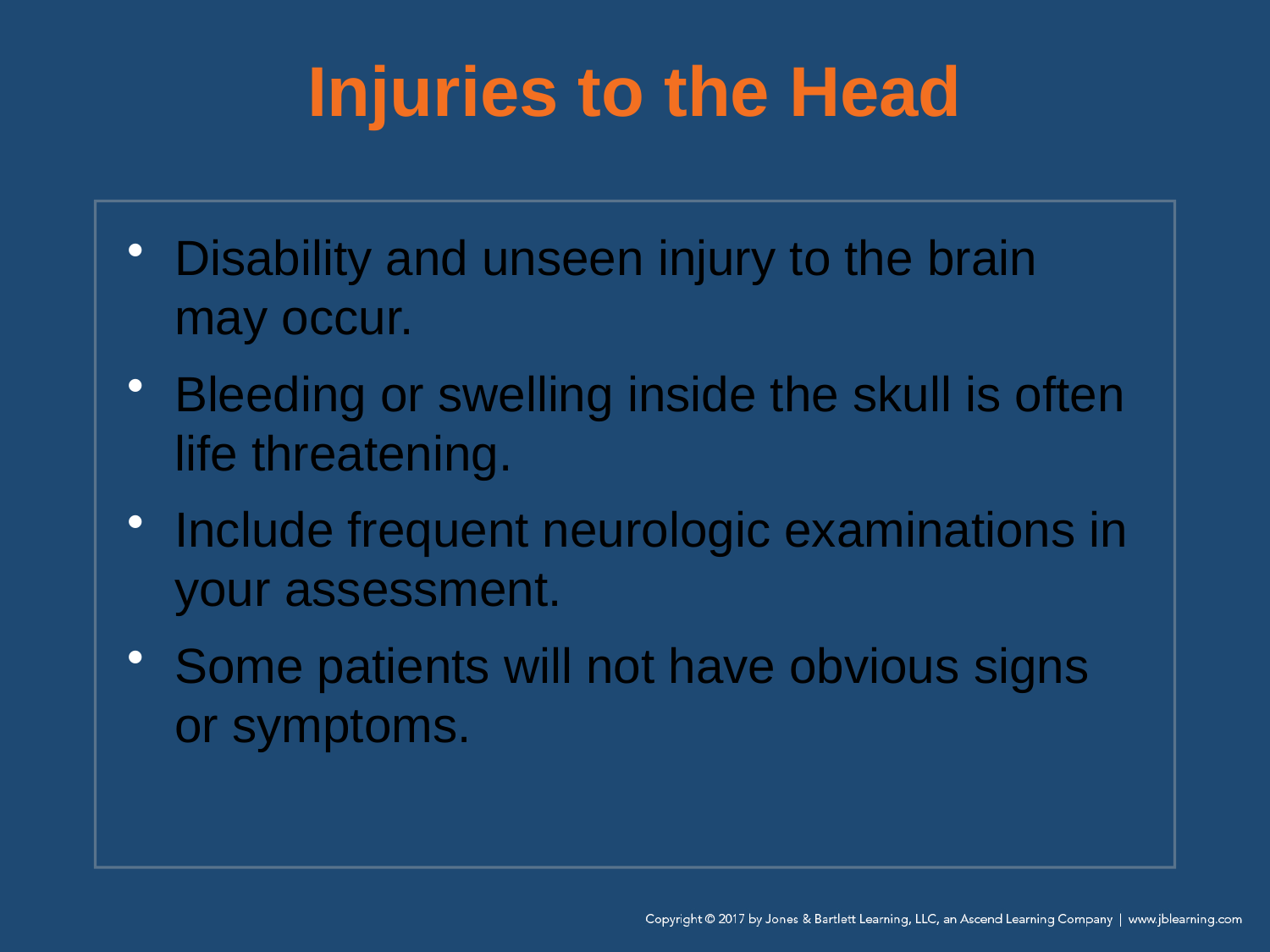

# Injuries to the Head
Disability and unseen injury to the brain may occur.
Bleeding or swelling inside the skull is often life threatening.
Include frequent neurologic examinations in your assessment.
Some patients will not have obvious signs or symptoms.